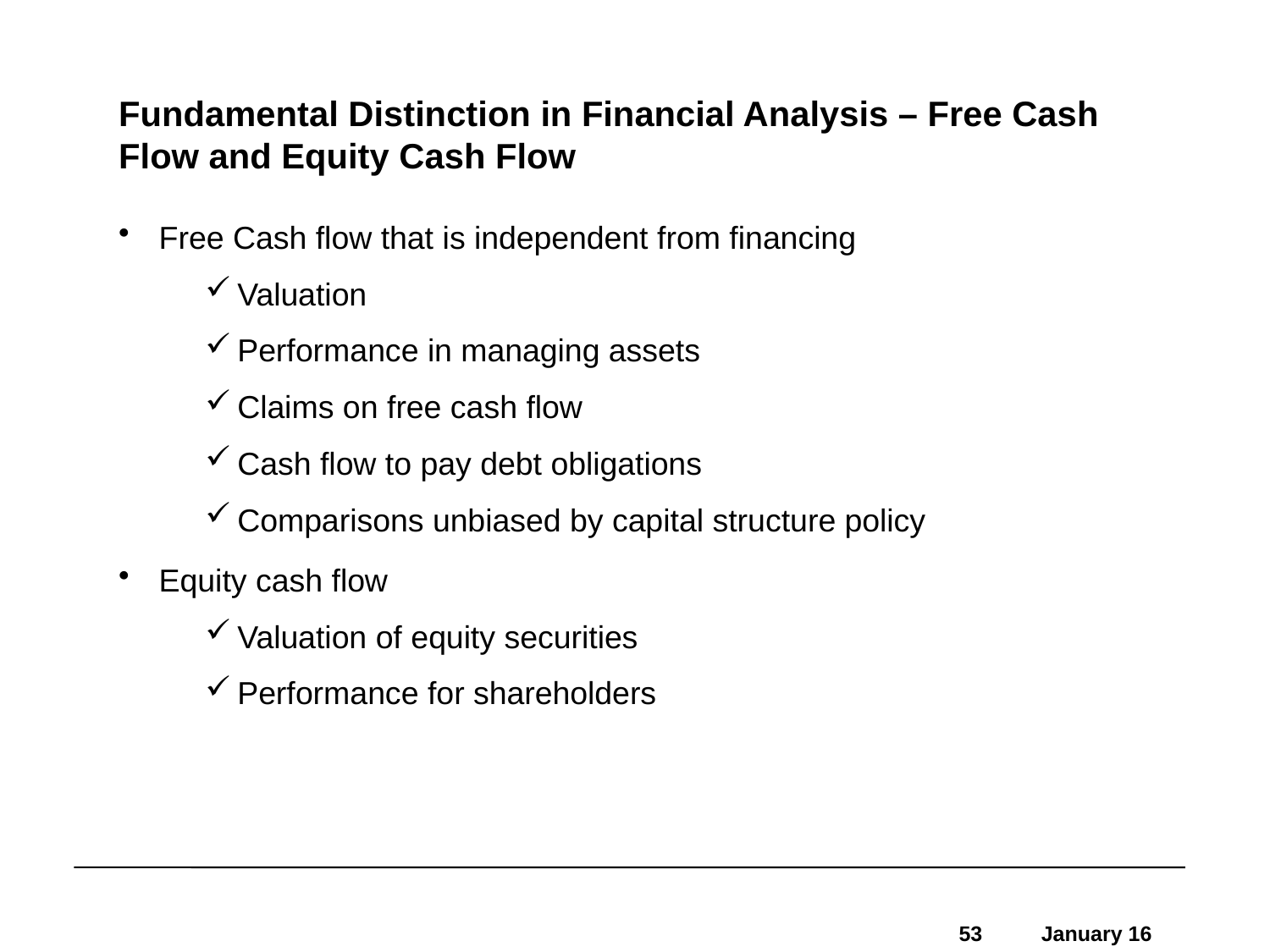

# Fundamental Distinction in Financial Analysis – Free Cash Flow and Equity Cash Flow
Free Cash flow that is independent from financing
Valuation
Performance in managing assets
Claims on free cash flow
Cash flow to pay debt obligations
Comparisons unbiased by capital structure policy
Equity cash flow
Valuation of equity securities
Performance for shareholders